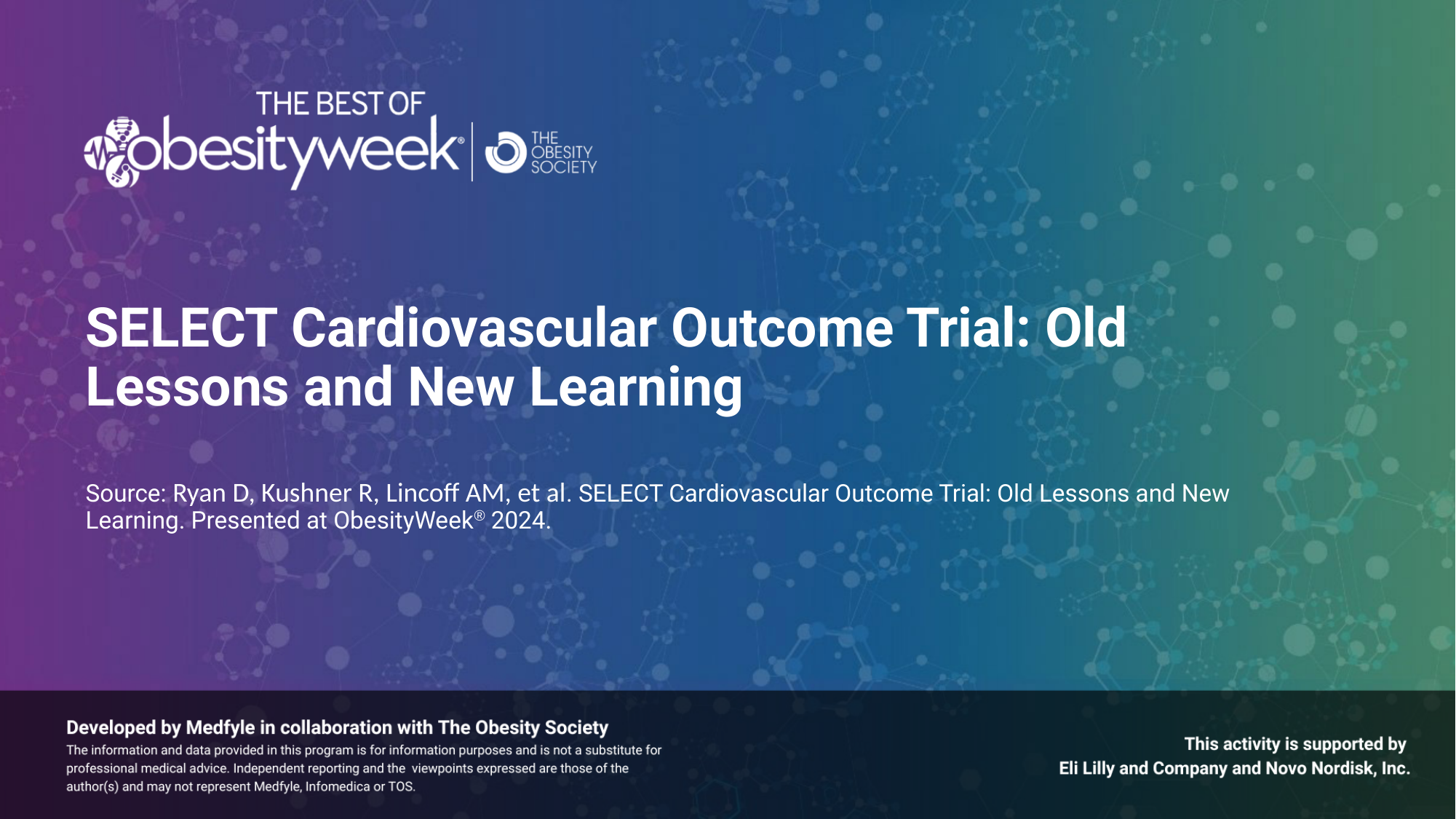

SELECT Cardiovascular Outcome Trial: Old Lessons and New Learning
# Source: Ryan D, Kushner R, Lincoff AM, et al. SELECT Cardiovascular Outcome Trial: Old Lessons and New Learning. Presented at ObesityWeek® 2024.